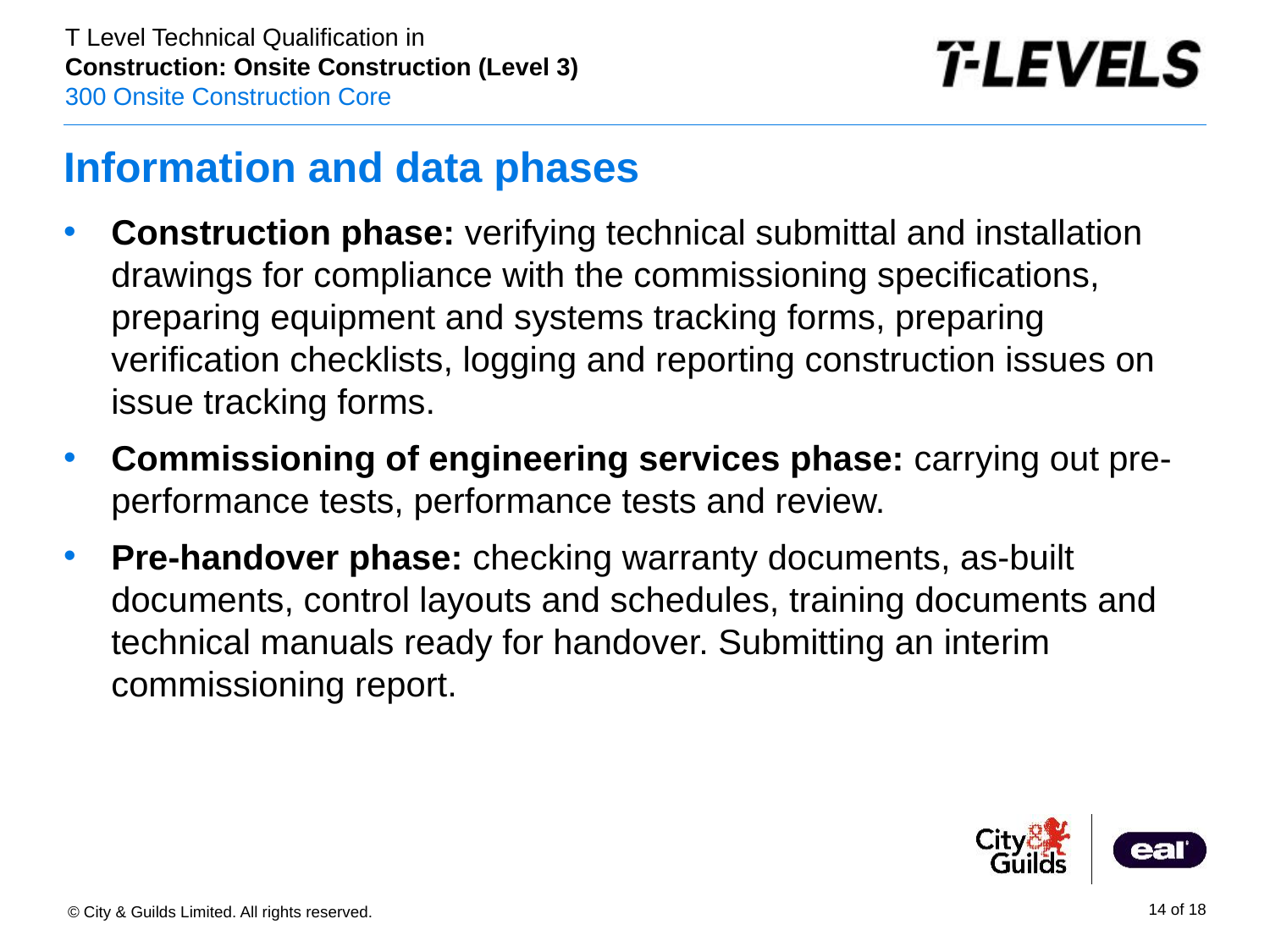

# Information and data phases
Construction phase: verifying technical submittal and installation drawings for compliance with the commissioning specifications, preparing equipment and systems tracking forms, preparing verification checklists, logging and reporting construction issues on issue tracking forms.
Commissioning of engineering services phase: carrying out pre-performance tests, performance tests and review.
Pre-handover phase: checking warranty documents, as-built documents, control layouts and schedules, training documents and technical manuals ready for handover. Submitting an interim commissioning report.